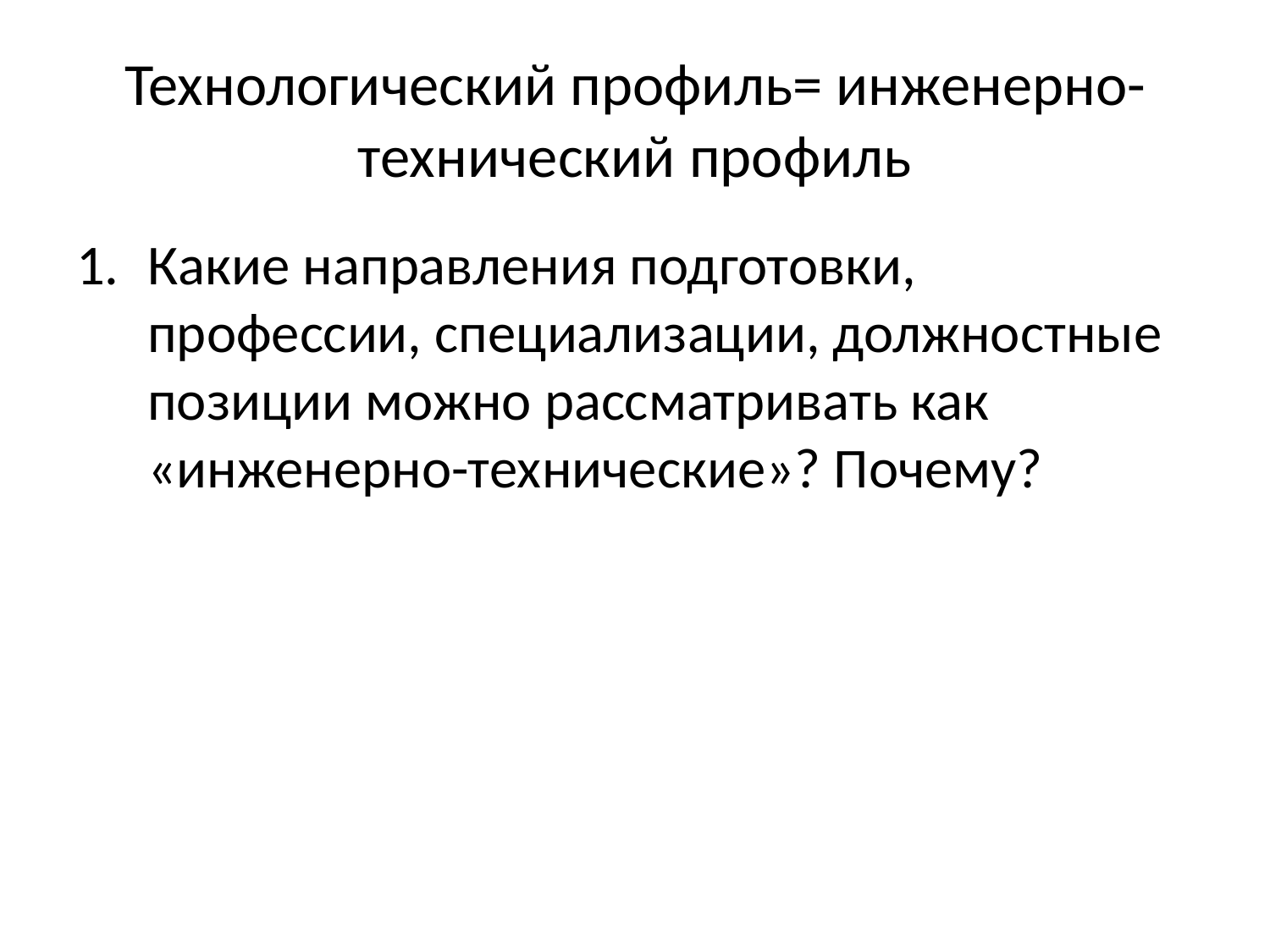

# Технологический профиль= инженерно-технический профиль
Какие направления подготовки, профессии, специализации, должностные позиции можно рассматривать как «инженерно-технические»? Почему?